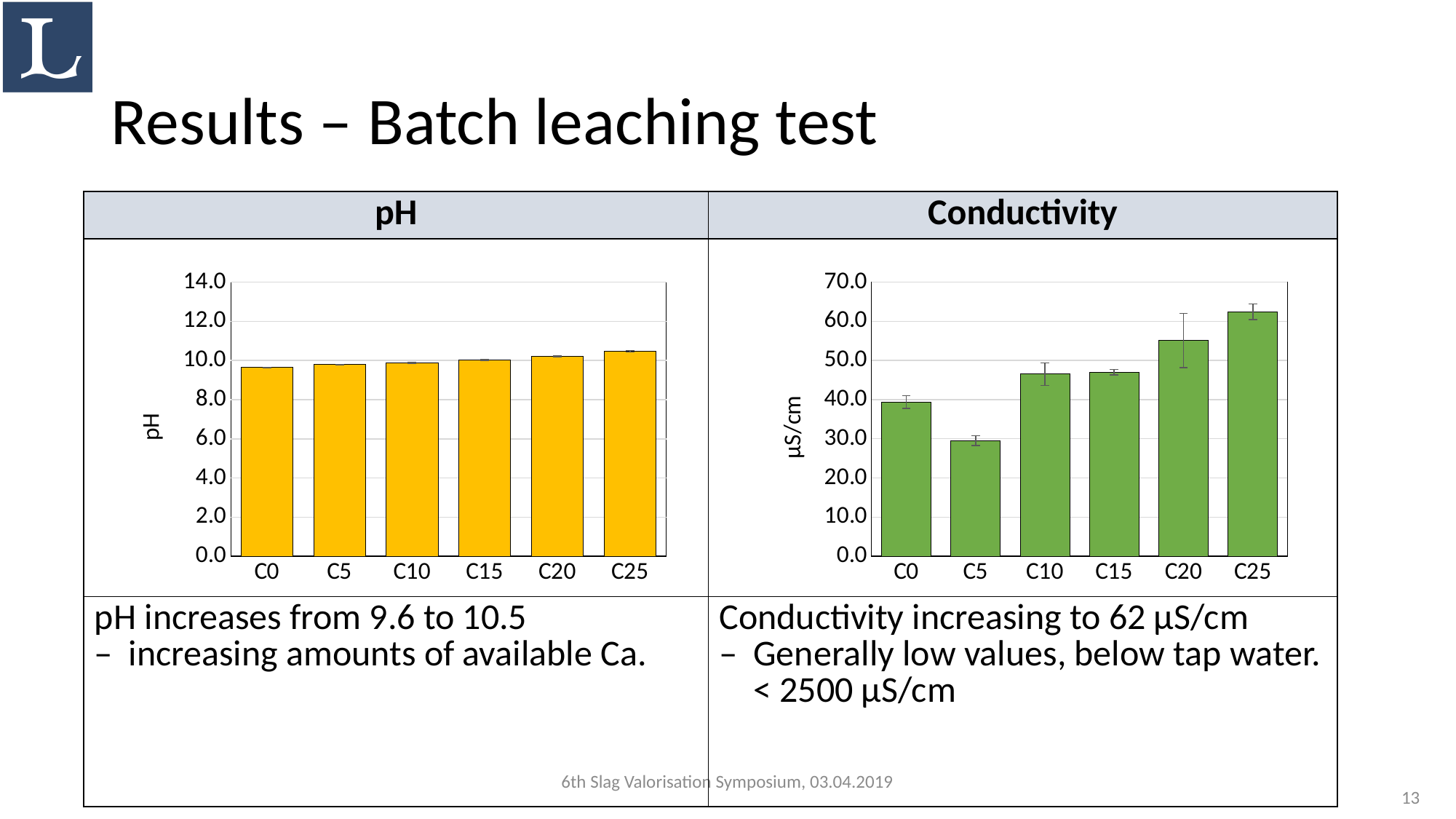

# Results – Batch leaching test
| pH | Conductivity |
| --- | --- |
|  |  |
| pH increases from 9.6 to 10.5 increasing amounts of available Ca. | Conductivity increasing to 62 µS/cm Generally low values, below tap water. < 2500 µS/cm |

### Chart

| Category | Average  |
|---|---|
| C0 | 9.64 |
| C5 | 9.785 |
| C10 | 9.89 |
| C15 | 10.035 |
| C20 | 10.215 |
| C25 | 10.465 |

### Chart

| Category | Average  |
|---|---|
| C0 | 39.4 |
| C5 | 29.55 |
| C10 | 46.5 |
| C15 | 47.0 |
| C20 | 55.1 |
| C25 | 62.400000000000006 |
6th Slag Valorisation Symposium, 03.04.2019
13